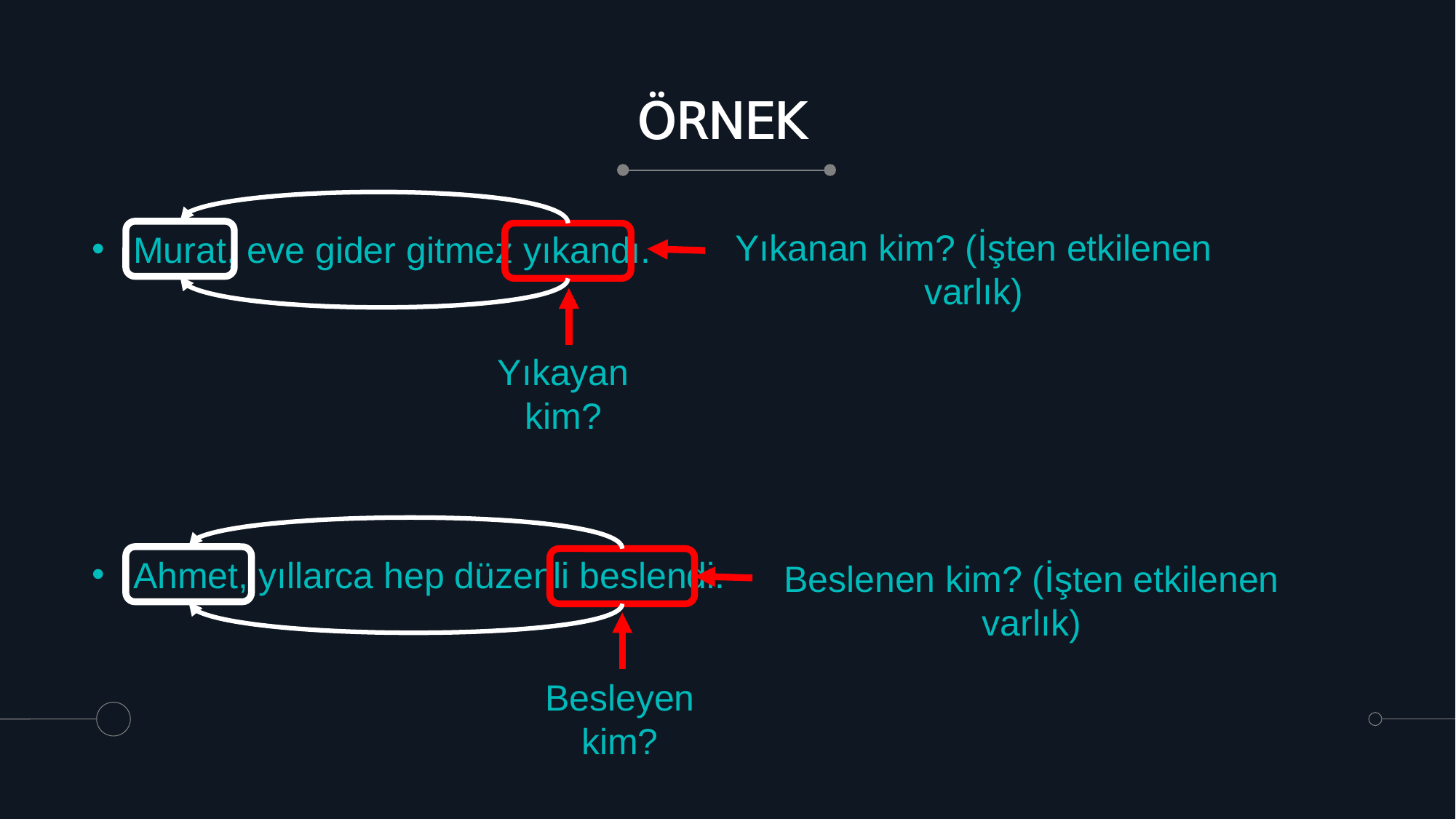

# ÖRNEK
Yıkanan kim? (İşten etkilenen varlık)
Murat, eve gider gitmez yıkandı.

Yıkayan kim?
Ahmet, yıllarca hep düzenli beslendi.

Beslenen kim? (İşten etkilenen varlık)
Besleyen kim?